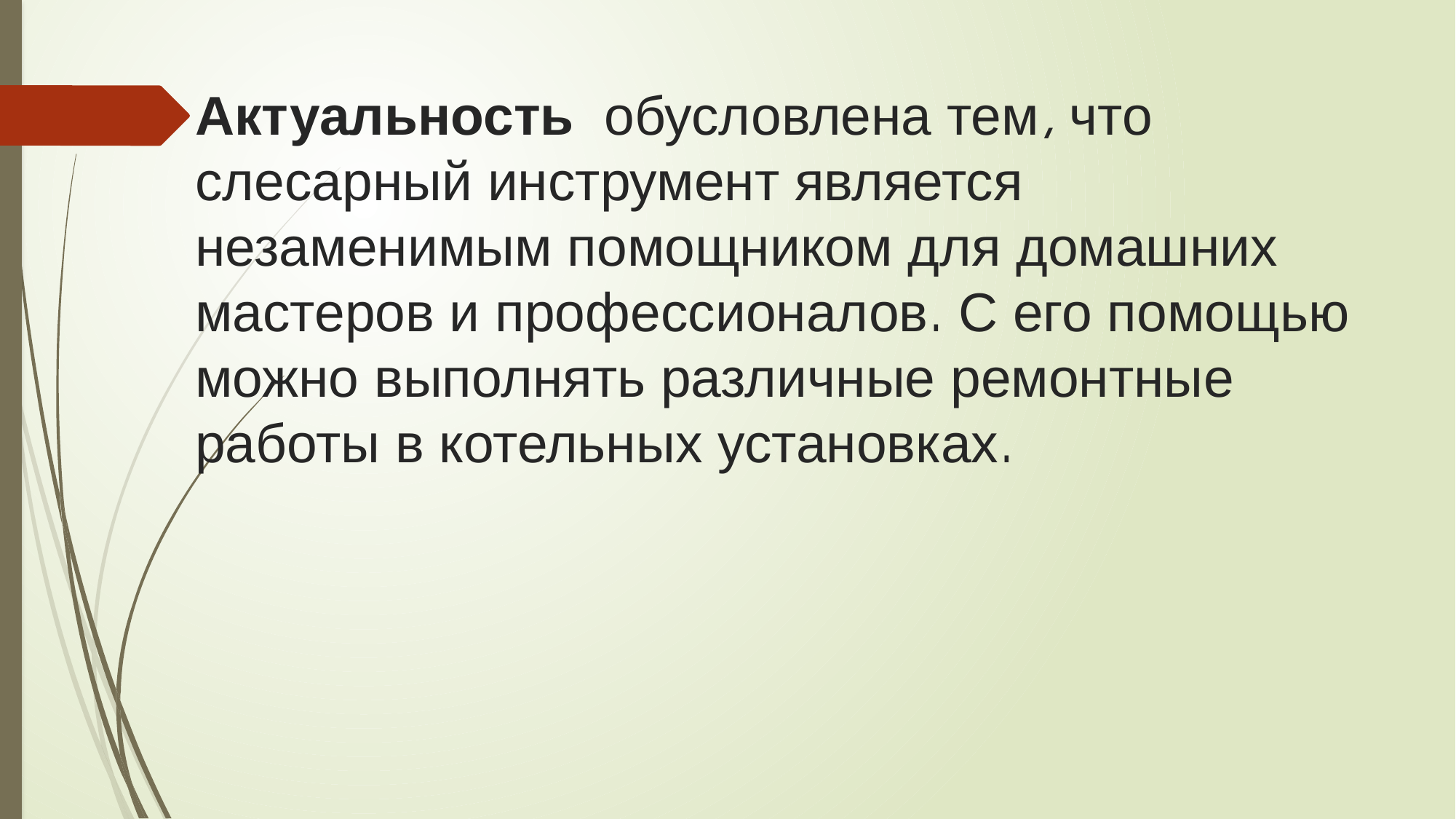

# Актуальность  обусловлена тем, что слесарный инструмент является незаменимым помощником для домашних мастеров и профессионалов. С его помощью можно выполнять различные ремонтные работы в котельных установках.